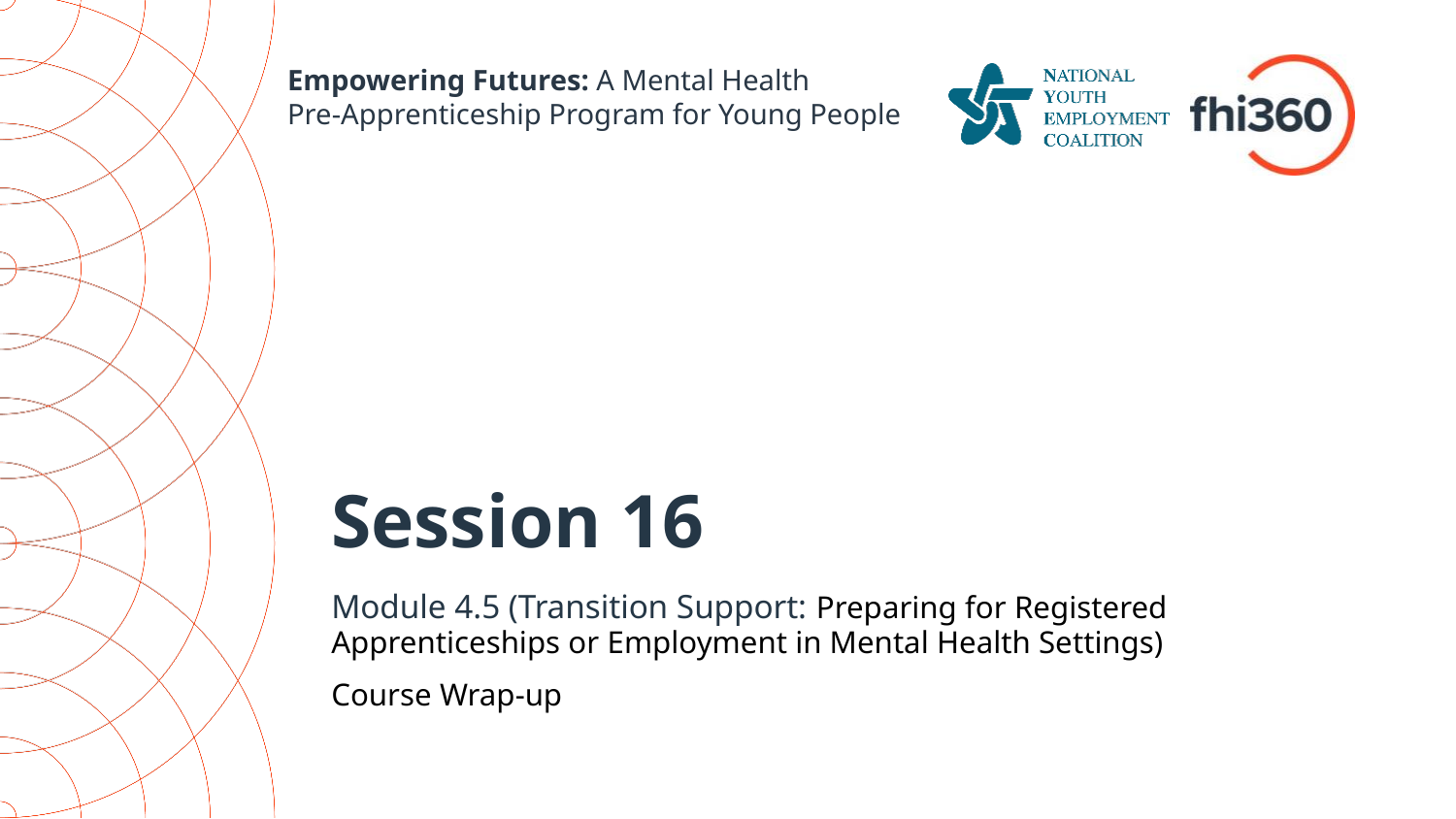

Empowering Futures: A Mental Health
Pre-Apprenticeship Program for Young People
# Session 16
Module 4.5 (Transition Support: Preparing for Registered Apprenticeships or Employment in Mental Health Settings)
Course Wrap-up